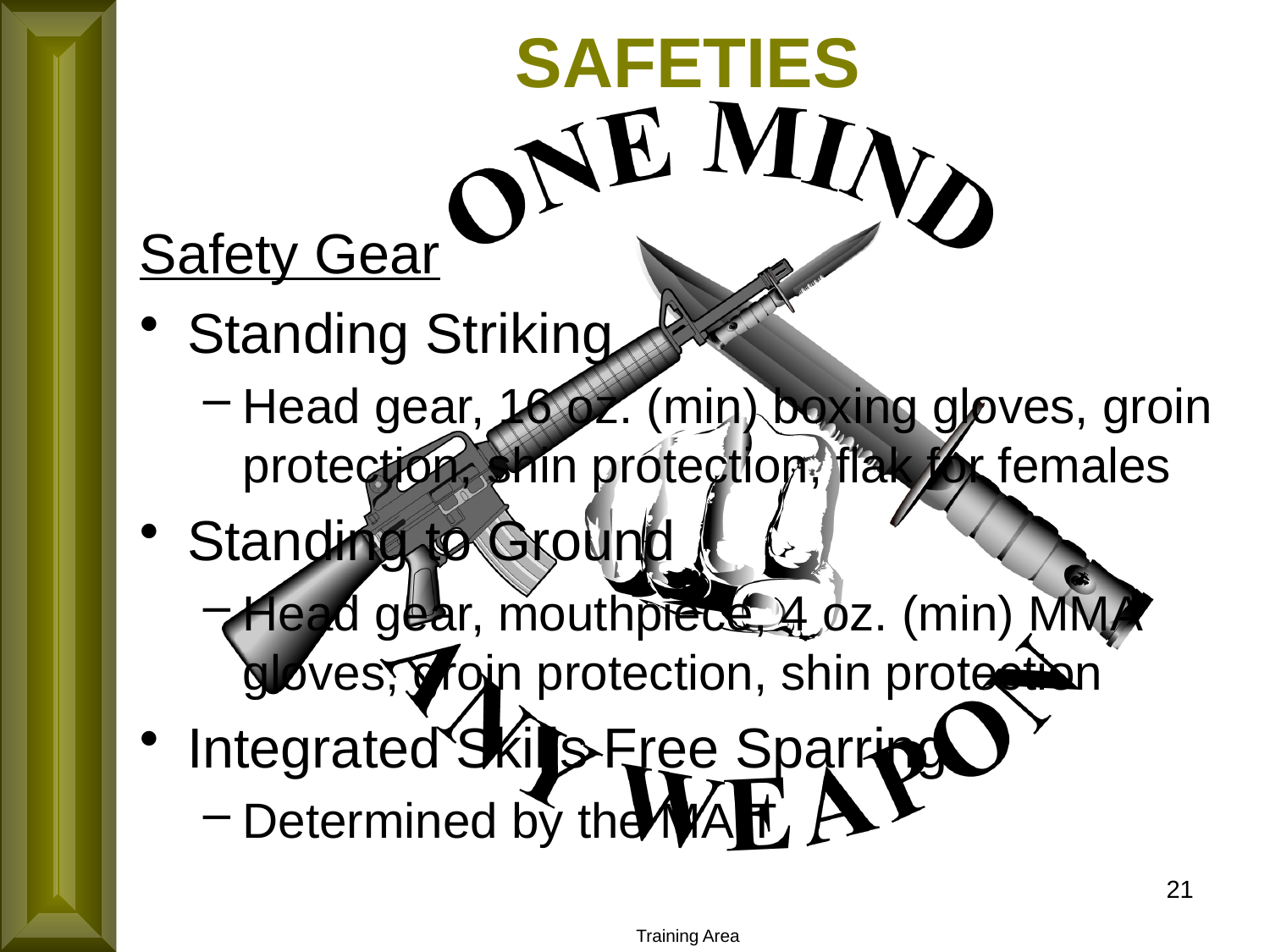

SAFETIES
Safety Gear
Standing Striking
Head gear, 16 oz. (min) boxing gloves, groin protection, shin protection, flak for females
Standing to Ground
Head gear, mouthpiece, 4 oz. (min) MMA gloves, groin protection, shin protection
Integrated Skills Free Sparring
Determined by the MAIT
21
Training Area